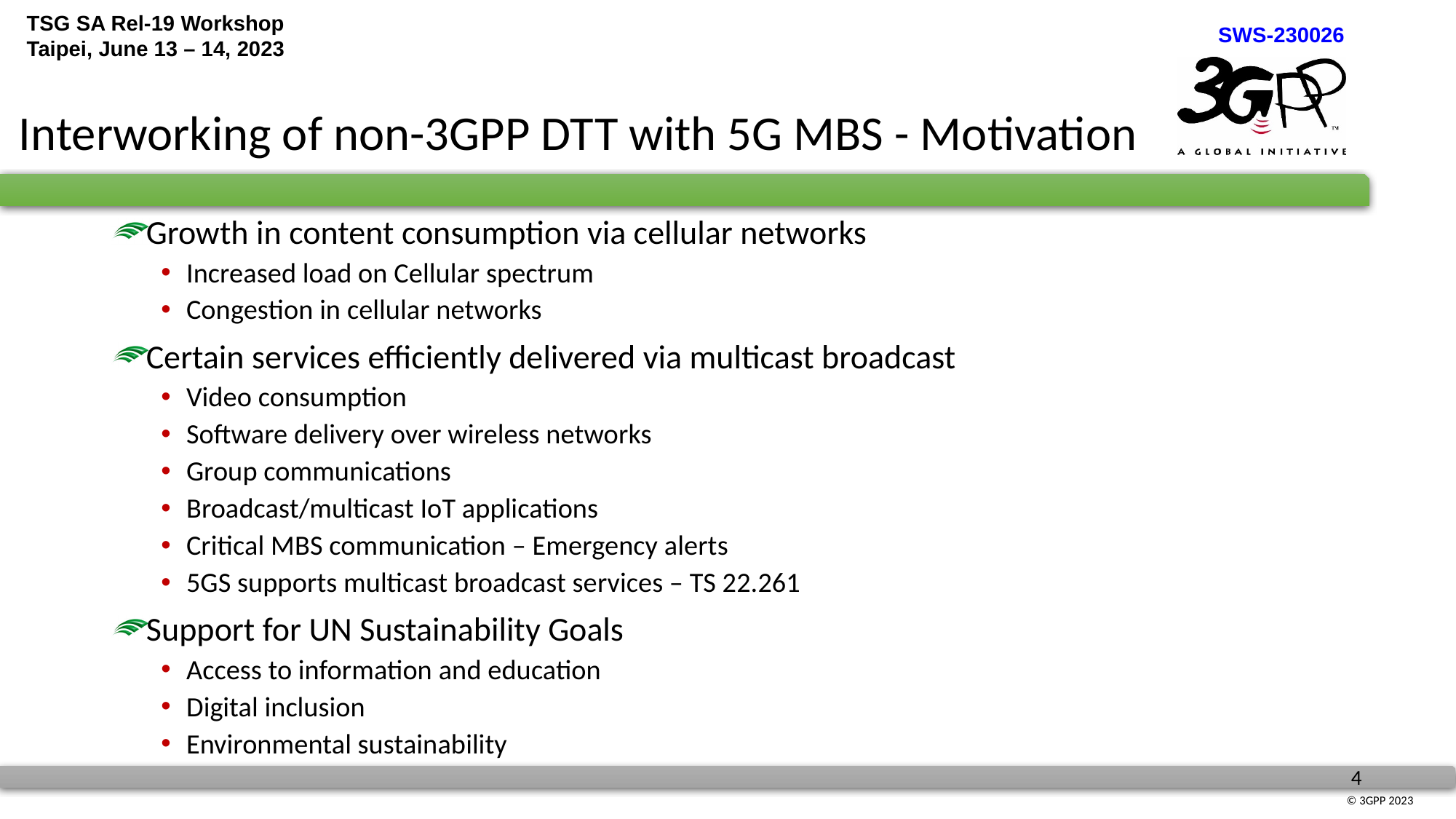

# Interworking of non-3GPP DTT with 5G MBS - Motivation
Growth in content consumption via cellular networks
Increased load on Cellular spectrum
Congestion in cellular networks
Certain services efficiently delivered via multicast broadcast
Video consumption
Software delivery over wireless networks
Group communications
Broadcast/multicast IoT applications
Critical MBS communication – Emergency alerts
5GS supports multicast broadcast services – TS 22.261
Support for UN Sustainability Goals
Access to information and education
Digital inclusion
Environmental sustainability